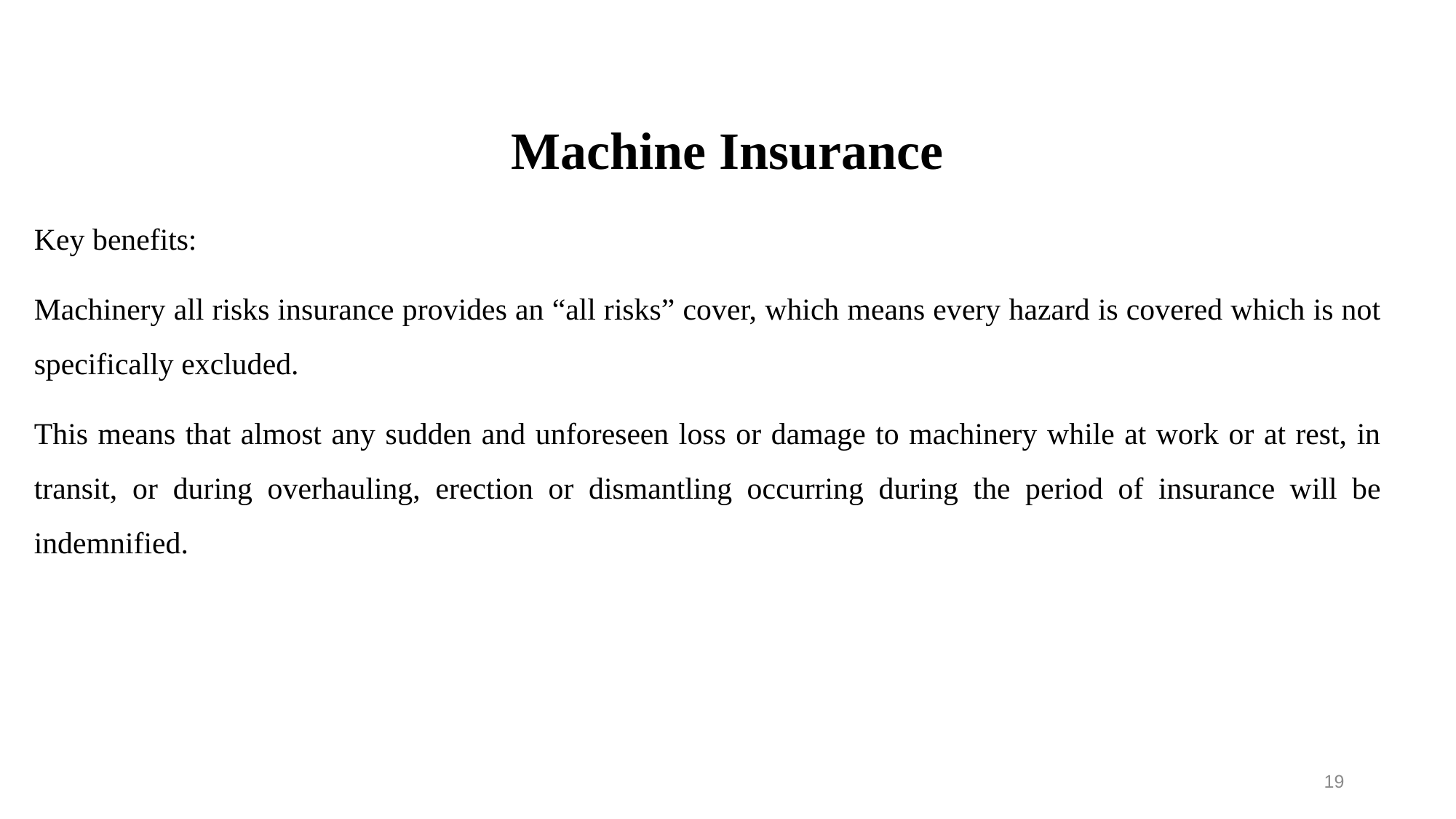

# Machine Insurance
Key benefits:
Machinery all risks insurance provides an “all risks” cover, which means every hazard is covered which is not specifically excluded.
This means that almost any sudden and unforeseen loss or damage to machinery while at work or at rest, in transit, or during overhauling, erection or dismantling occurring during the period of insurance will be indemnified.

19